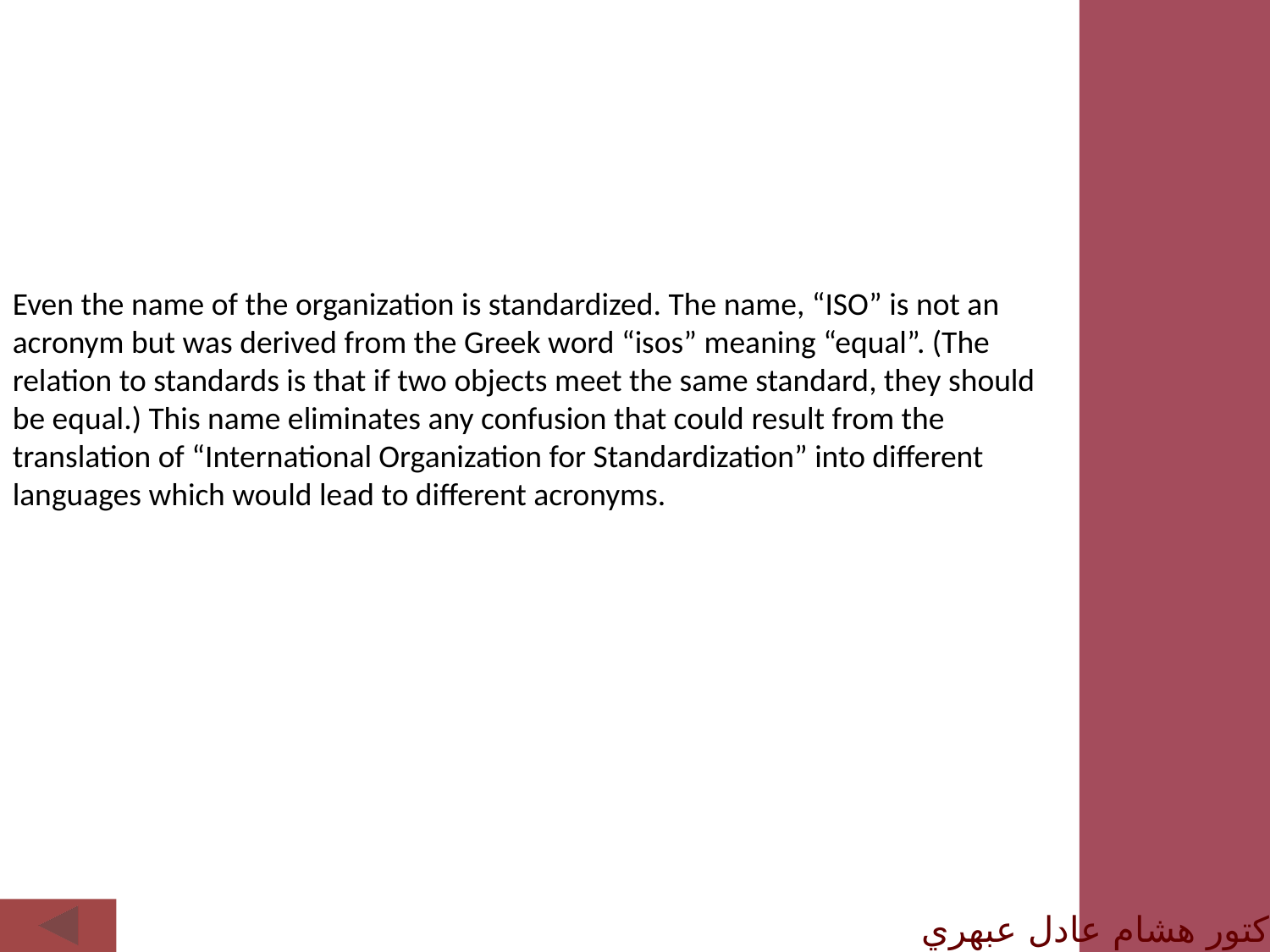

Even the name of the organization is standardized. The name, “ISO” is not an acronym but was derived from the Greek word “isos” meaning “equal”. (The relation to standards is that if two objects meet the same standard, they should be equal.) This name eliminates any confusion that could result from the translation of “International Organization for Standardization” into different languages which would lead to different acronyms.

الدكتور هشام عادل عبهري